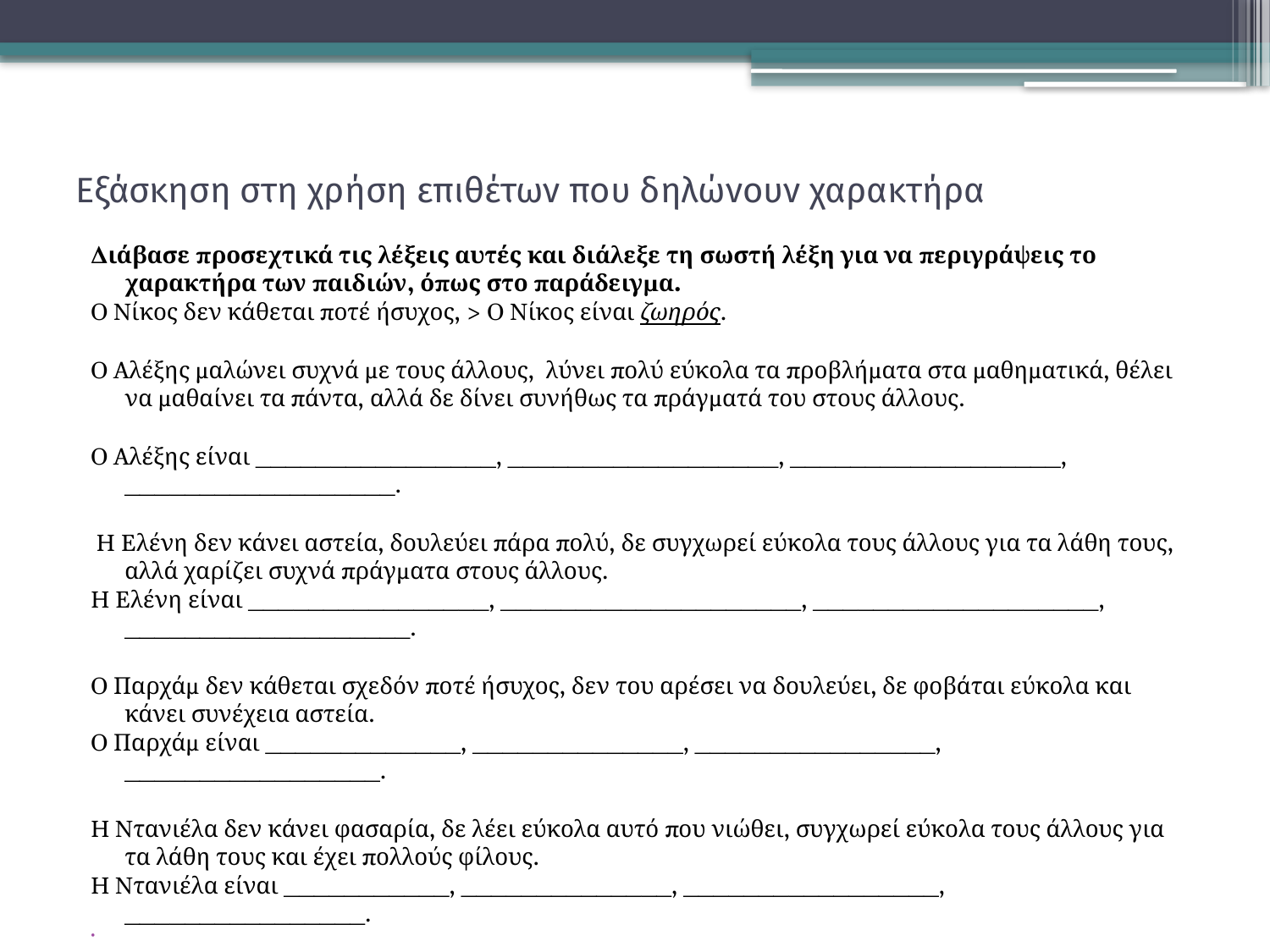

# Εξάσκηση στη χρήση επιθέτων που δηλώνουν χαρακτήρα

Διάβασε προσεχτικά τις λέξεις αυτές και διάλεξε τη σωστή λέξη για να περιγράψεις το χαρακτήρα των παιδιών, όπως στο παράδειγμα.
Ο Νίκος δεν κάθεται ποτέ ήσυχος, > Ο Νίκος είναι ζωηρός.

Ο Αλέξης μαλώνει συχνά με τους άλλους,  λύνει πολύ εύκολα τα προβλήματα στα μαθηματικά, θέλει να μαθαίνει τα πάντα, αλλά δε δίνει συνήθως τα πράγματά του στους άλλους.

Ο Αλέξης είναι ________________, __________________, __________________, __________________.

 Η Ελένη δεν κάνει αστεία, δουλεύει πάρα πολύ, δε συγχωρεί εύκολα τους άλλους για τα λάθη τους, αλλά χαρίζει συχνά πράγματα στους άλλους.
Η Ελένη είναι ________________, ____________________, ___________________, ___________________.

Ο Παρχάμ δεν κάθεται σχεδόν ποτέ ήσυχος, δεν του αρέσει να δουλεύει, δε φοβάται εύκολα και κάνει συνέχεια αστεία.
Ο Παρχάμ είναι _____________, ______________, ________________, _________________.

Η Ντανιέλα δεν κάνει φασαρία, δε λέει εύκολα αυτό που νιώθει, συγχωρεί εύκολα τους άλλους για τα λάθη τους και έχει πολλούς φίλους.
Η Ντανιέλα είναι ___________, ______________, _________________, ________________.